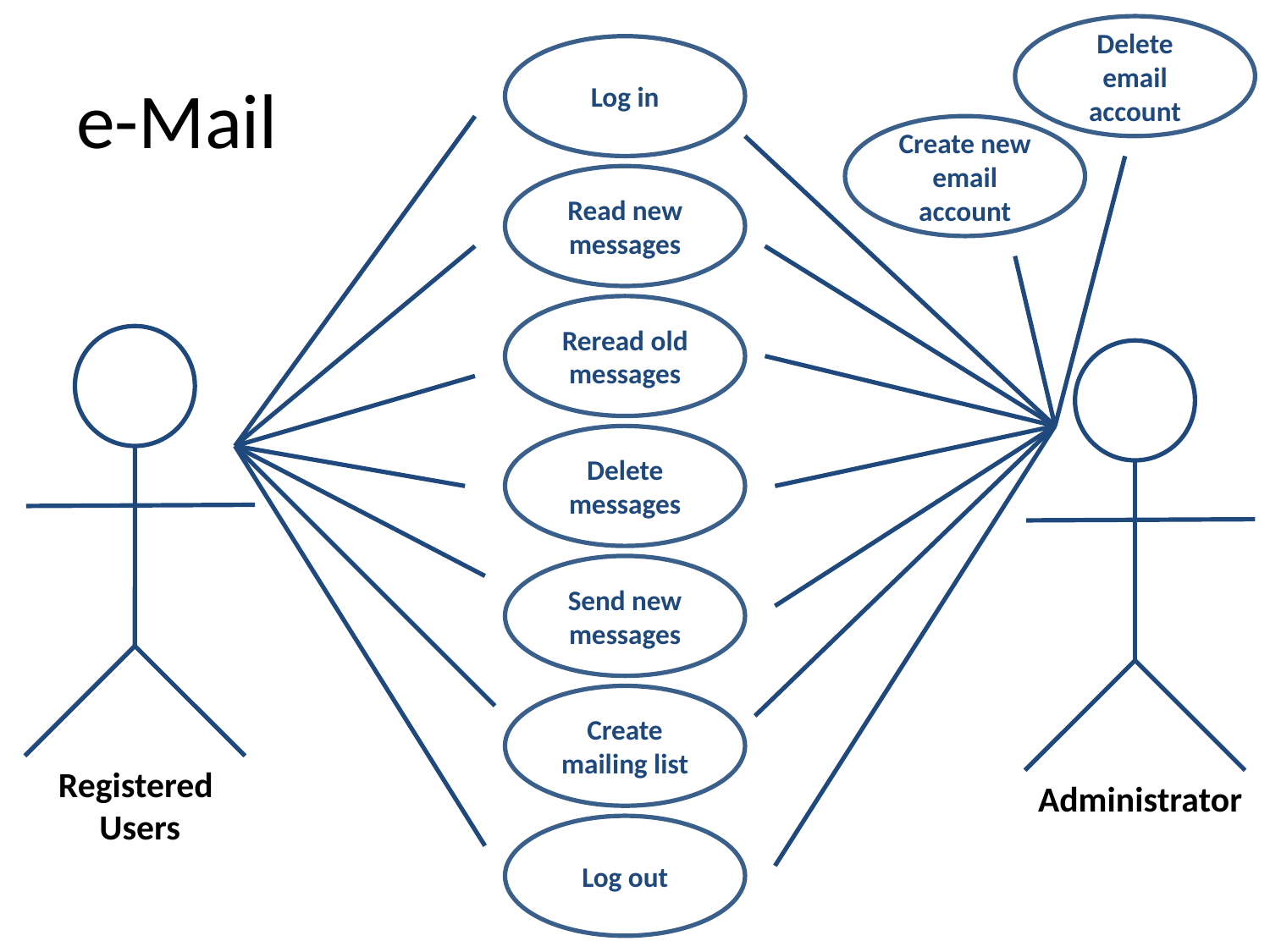

Delete email account
Log in
# e-Mail
Create new email account
Read new messages
Reread old messages

Delete messages
Send new messages
Create mailing list
Registered
Users
Administrator
Log out